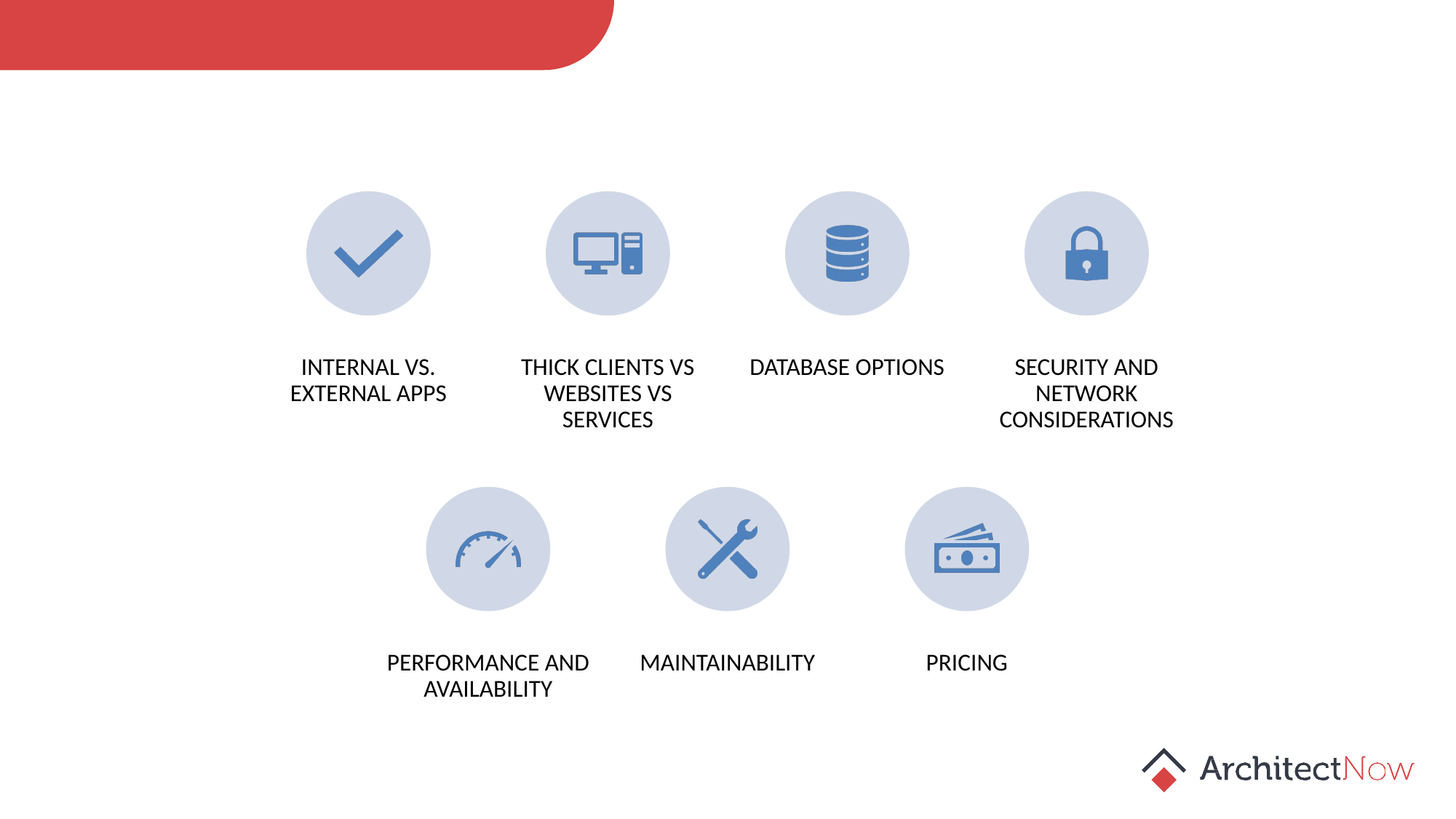

#
Internal vs. External Apps
Thick clients vs Websites vs Services
Database Options
Security and Network Considerations
Performance and Availability
Maintainability
Pricing